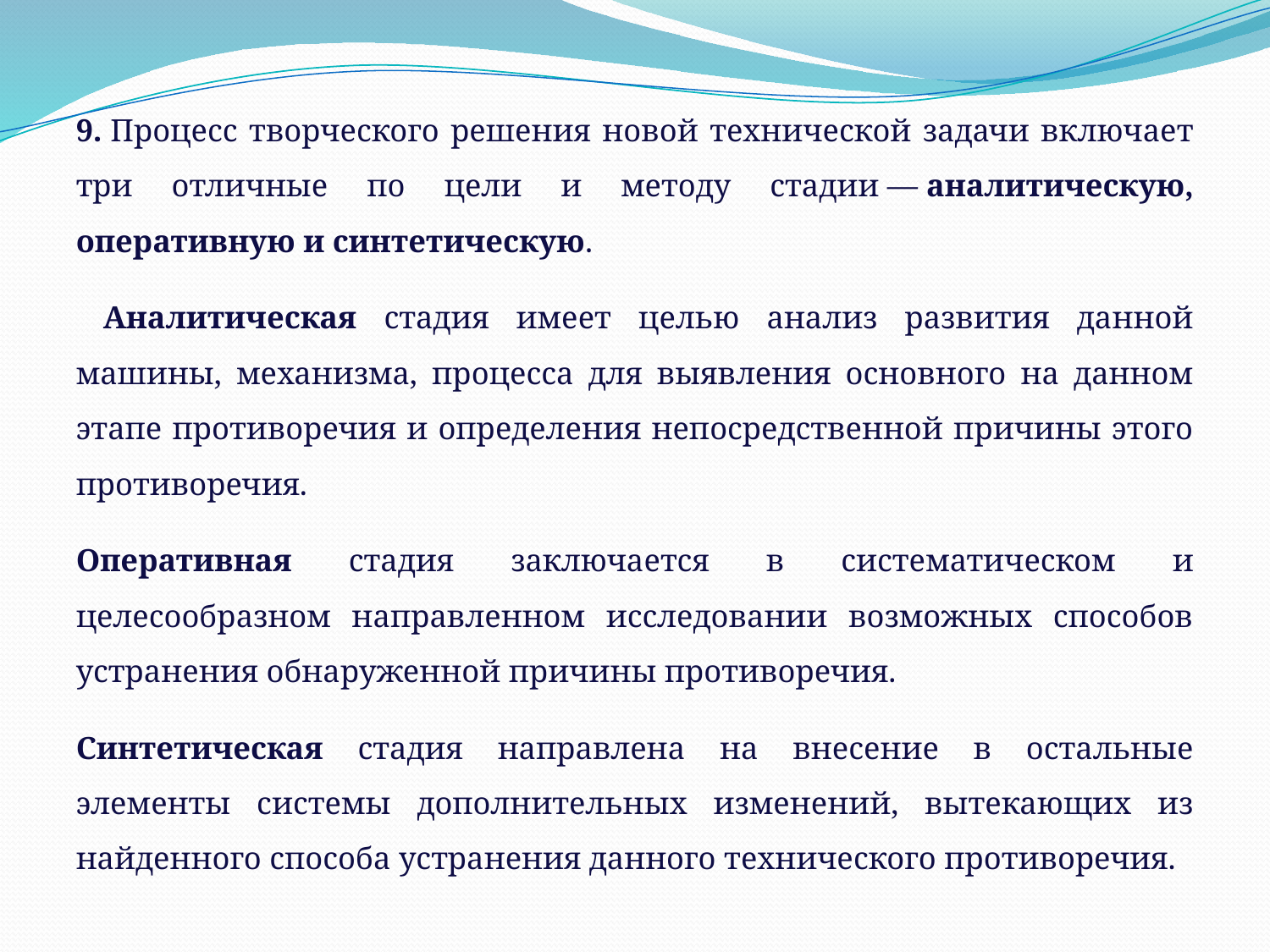

9. Процесс творческого решения новой технической задачи включает три отличные по цели и методу стадии — аналитическую, оперативную и синтетическую.
 Аналитическая стадия имеет целью анализ развития данной машины, механизма, процесса для выявления основного на данном этапе противоречия и определения непосредственной причины этого противоречия.
Оперативная стадия заключается в систематическом и целесообразном направленном исследовании возможных способов устранения обнаруженной причины противоречия.
Синтетическая стадия направлена на внесение в остальные элементы системы дополнительных изменений, вытекающих из найденного способа устранения данного технического противоречия.